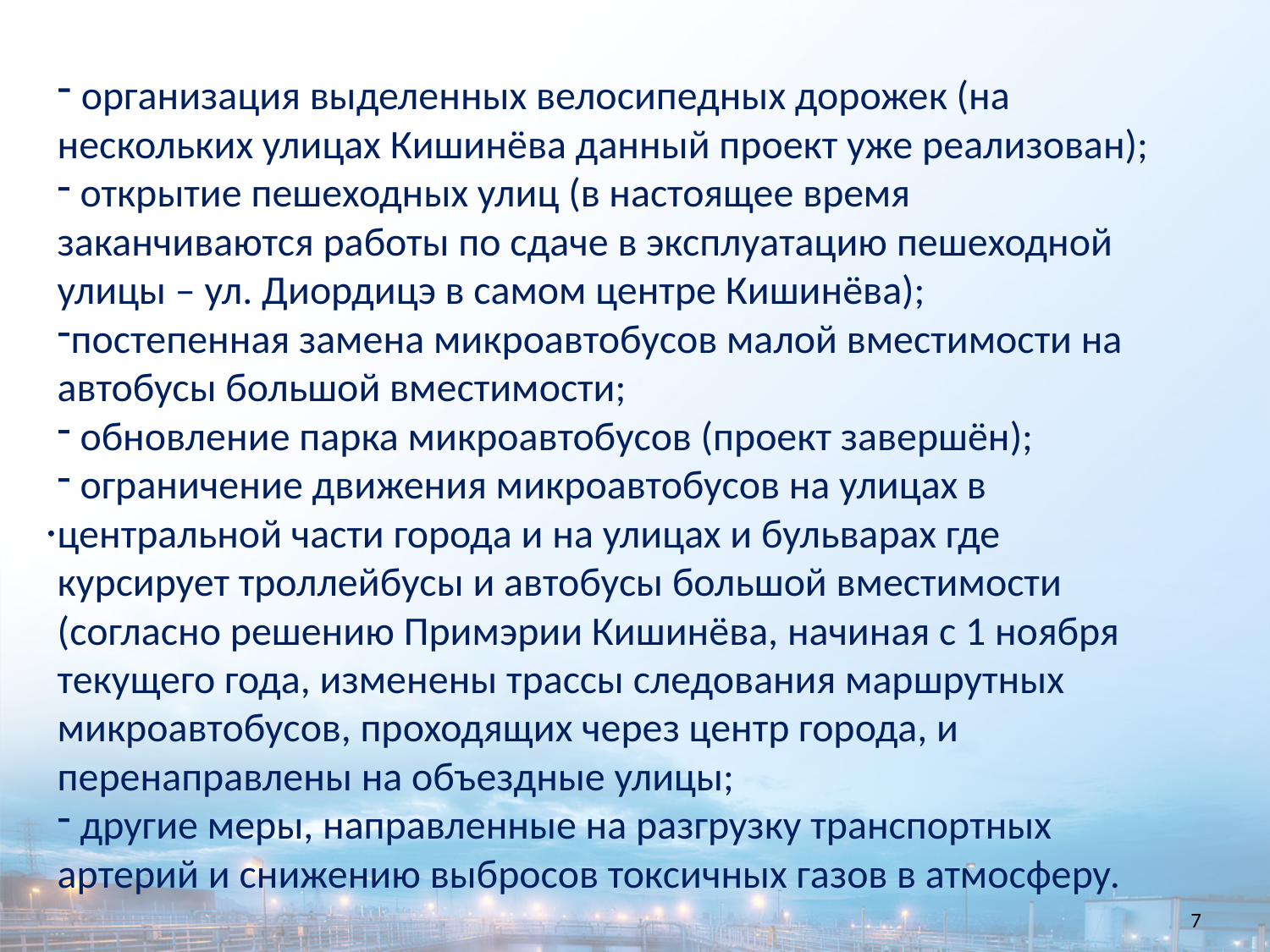

организация выделенных велосипедных дорожек (на нескольких улицах Кишинёва данный проект уже реализован);
 открытие пешеходных улиц (в настоящее время заканчиваются работы по сдаче в эксплуатацию пешеходной улицы – ул. Диордицэ в самом центре Кишинёва);
постепенная замена микроавтобусов малой вместимости на автобусы большой вместимости;
 обновление парка микроавтобусов (проект завершён);
 ограничение движения микроавтобусов на улицах в центральной части города и на улицах и бульварах где курсирует троллейбусы и автобусы большой вместимости (согласно решению Примэрии Кишинёва, начиная с 1 ноября текущего года, изменены трассы следования маршрутных микроавтобусов, проходящих через центр города, и перенаправлены на объездные улицы;
 другие меры, направленные на разгрузку транспортных артерий и снижению выбросов токсичных газов в атмосферу.
⋅
7